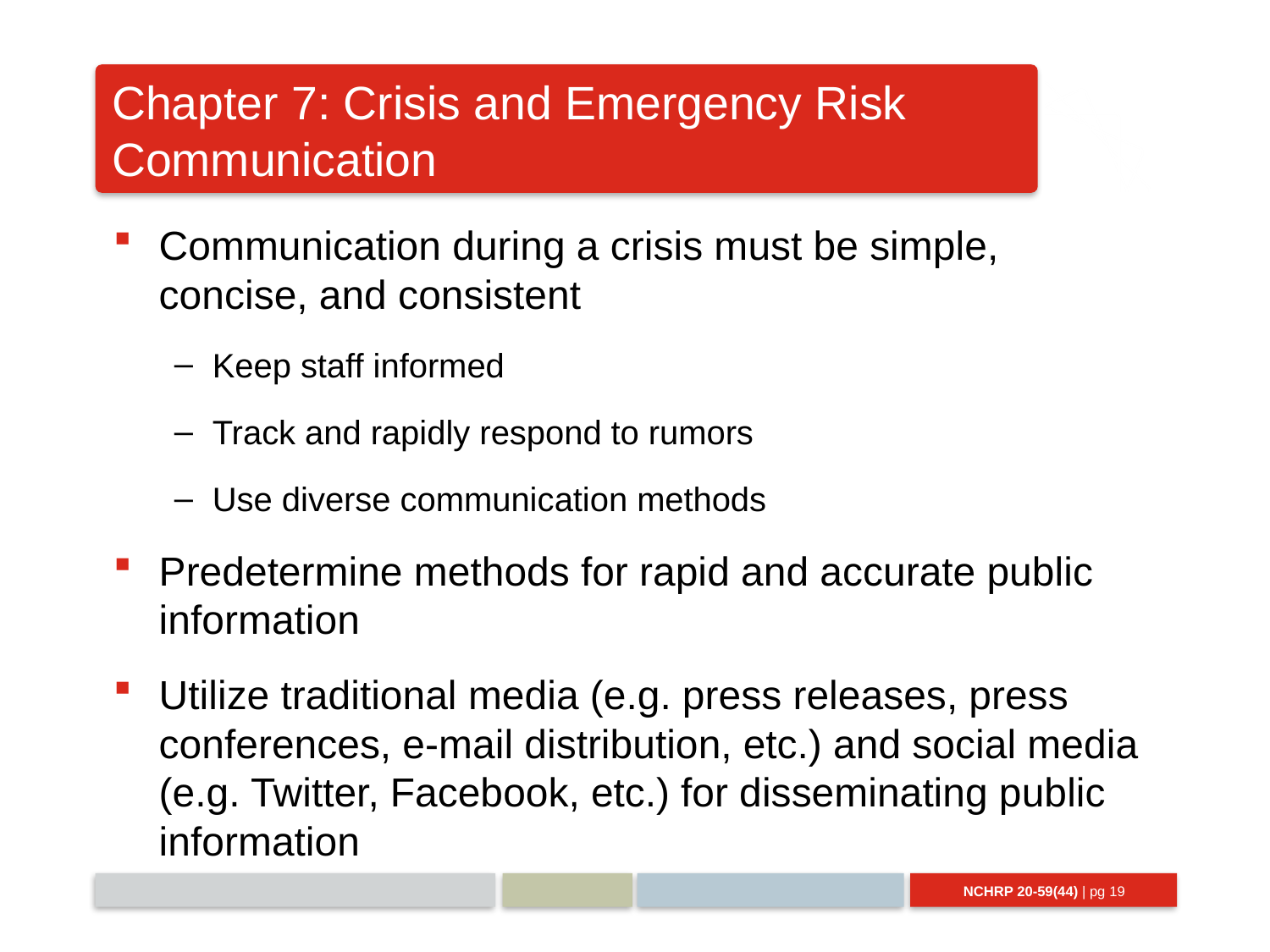

# Chapter 7: Crisis and Emergency Risk Communication
Communication during a crisis must be simple, concise, and consistent
Keep staff informed
Track and rapidly respond to rumors
Use diverse communication methods
Predetermine methods for rapid and accurate public information
Utilize traditional media (e.g. press releases, press conferences, e-mail distribution, etc.) and social media (e.g. Twitter, Facebook, etc.) for disseminating public information